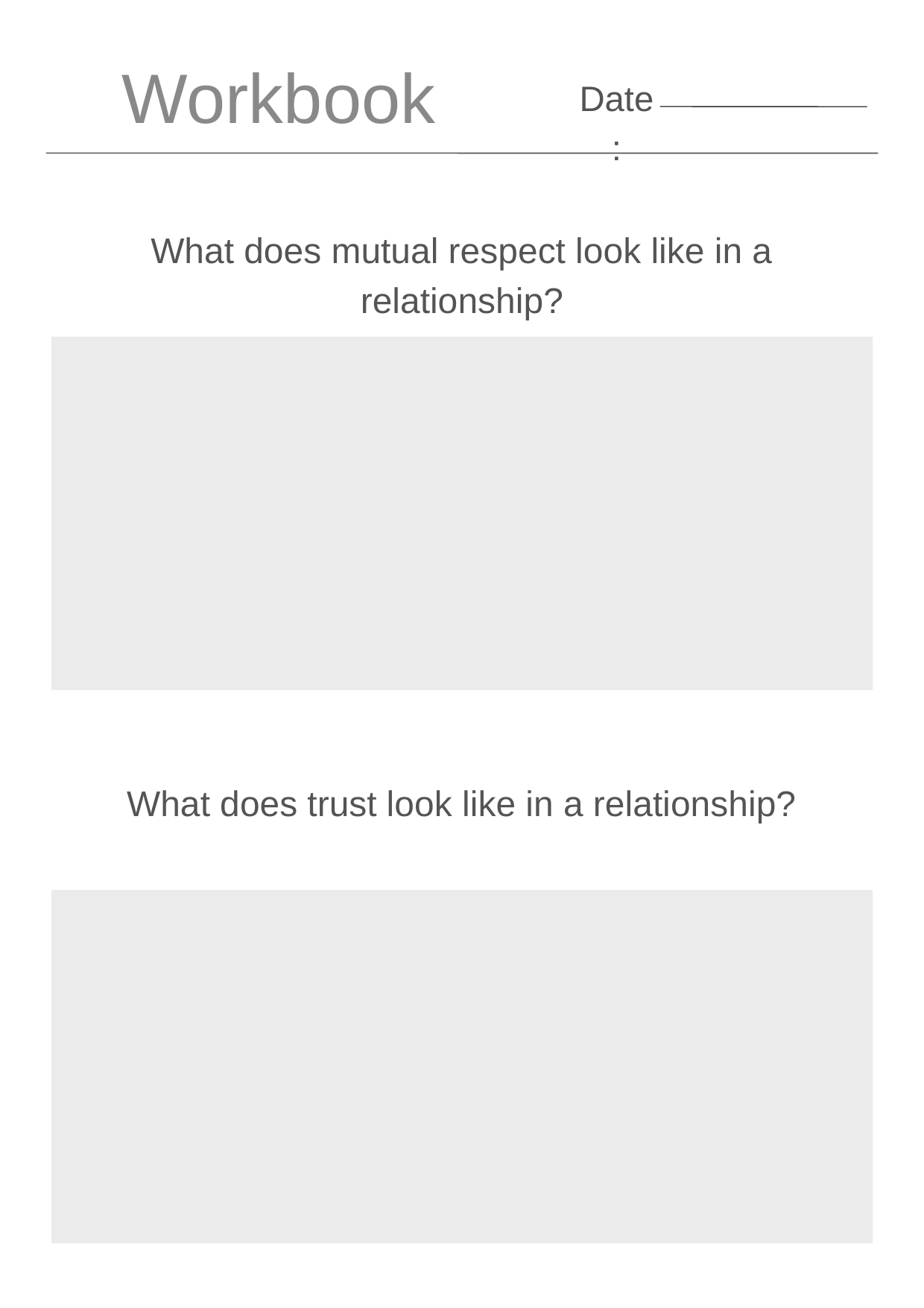

Workbook
Date:

What does mutual respect look like in a relationship?

What does trust look like in a relationship?